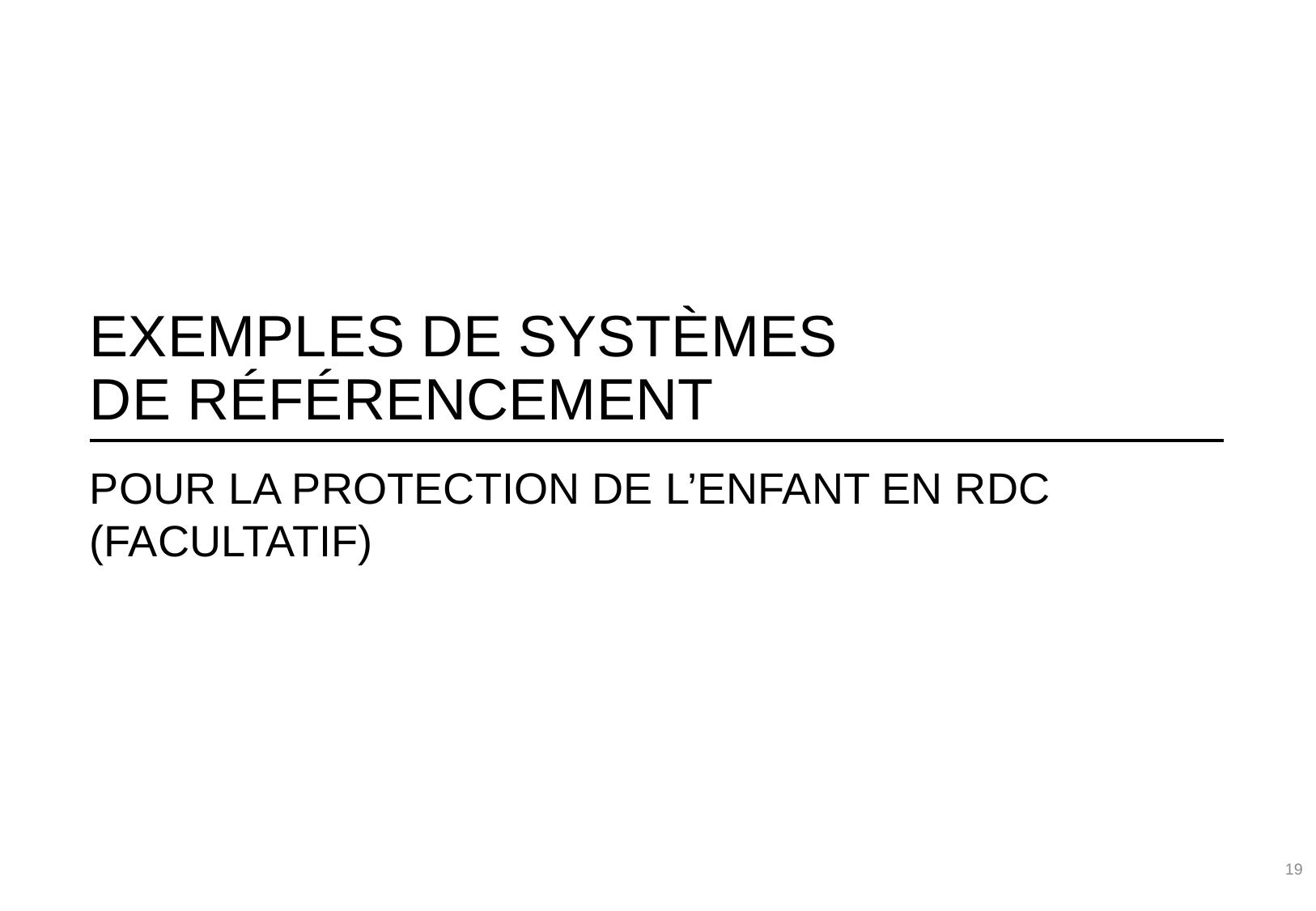

# Exemples de systèmes de référencement
pour la protection de l’enfant en RDC (facultatif)
19